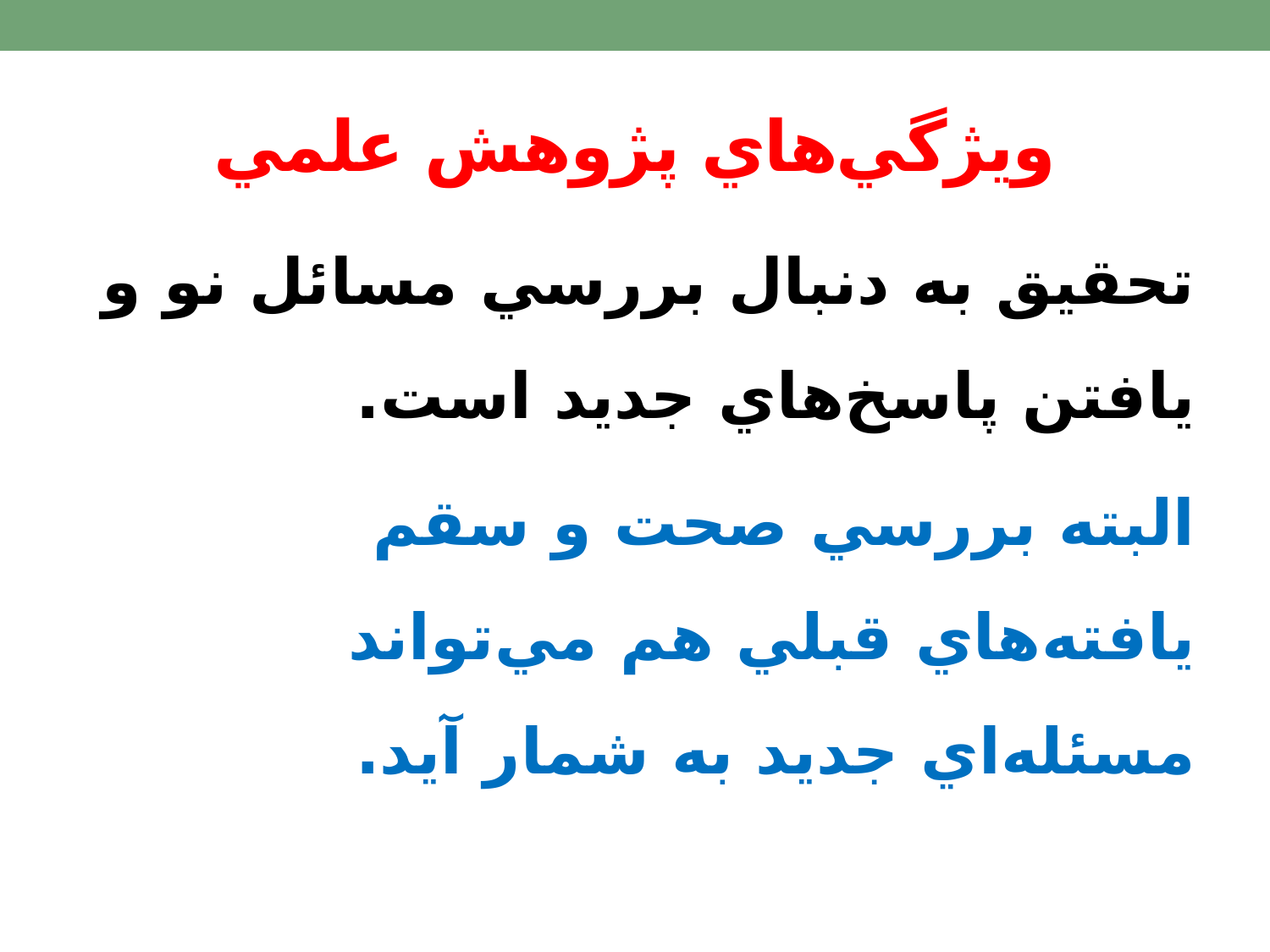

# ويژگي‌هاي پژوهش علمي
تحقيق به دنبال بررسي مسائل نو و يافتن پاسخ‌هاي جديد است.
البته بررسي صحت و سقم يافته‌هاي قبلي هم مي‌تواند مسئله‌اي جديد به شمار آيد.